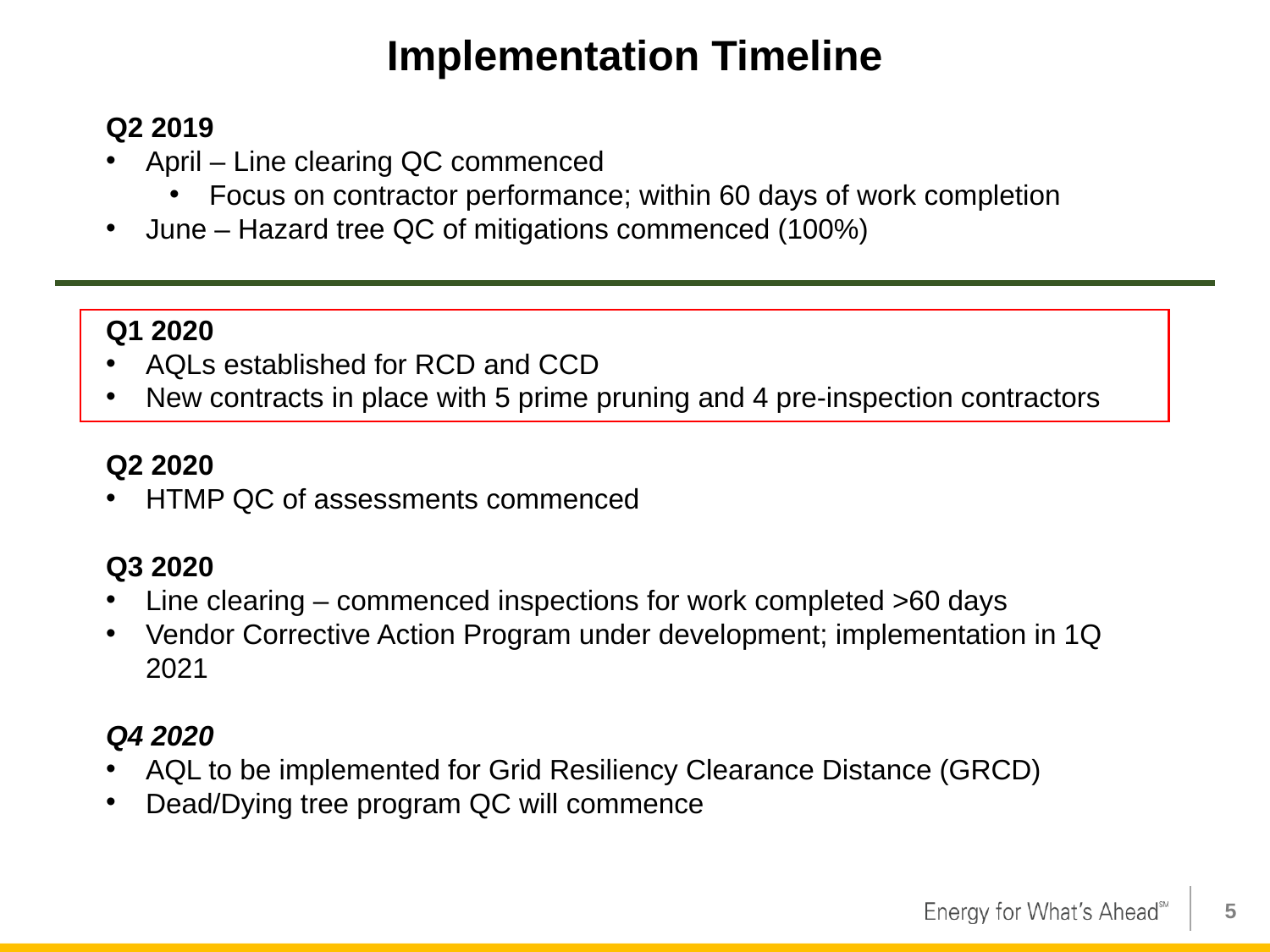

overall_0_132083107041691217 columns_2_132048702459405524 7_1_132048702466692635 10_1_132048702466852189 21_1_132048721872633283 23_1_132049640018006217 26_1_132049645698177263 29_1_132083107019594412 33_1_132083107019594412 13_1_132083204190616292
# Implementation Timeline
Q2 2019
April – Line clearing QC commenced
Focus on contractor performance; within 60 days of work completion
June – Hazard tree QC of mitigations commenced (100%)

Q1 2020
AQLs established for RCD and CCD
New contracts in place with 5 prime pruning and 4 pre-inspection contractors

Q2 2020
HTMP QC of assessments commenced

Q3 2020
Line clearing – commenced inspections for work completed >60 days
Vendor Corrective Action Program under development; implementation in 1Q 2021

Q4 2020
AQL to be implemented for Grid Resiliency Clearance Distance (GRCD)
Dead/Dying tree program QC will commence